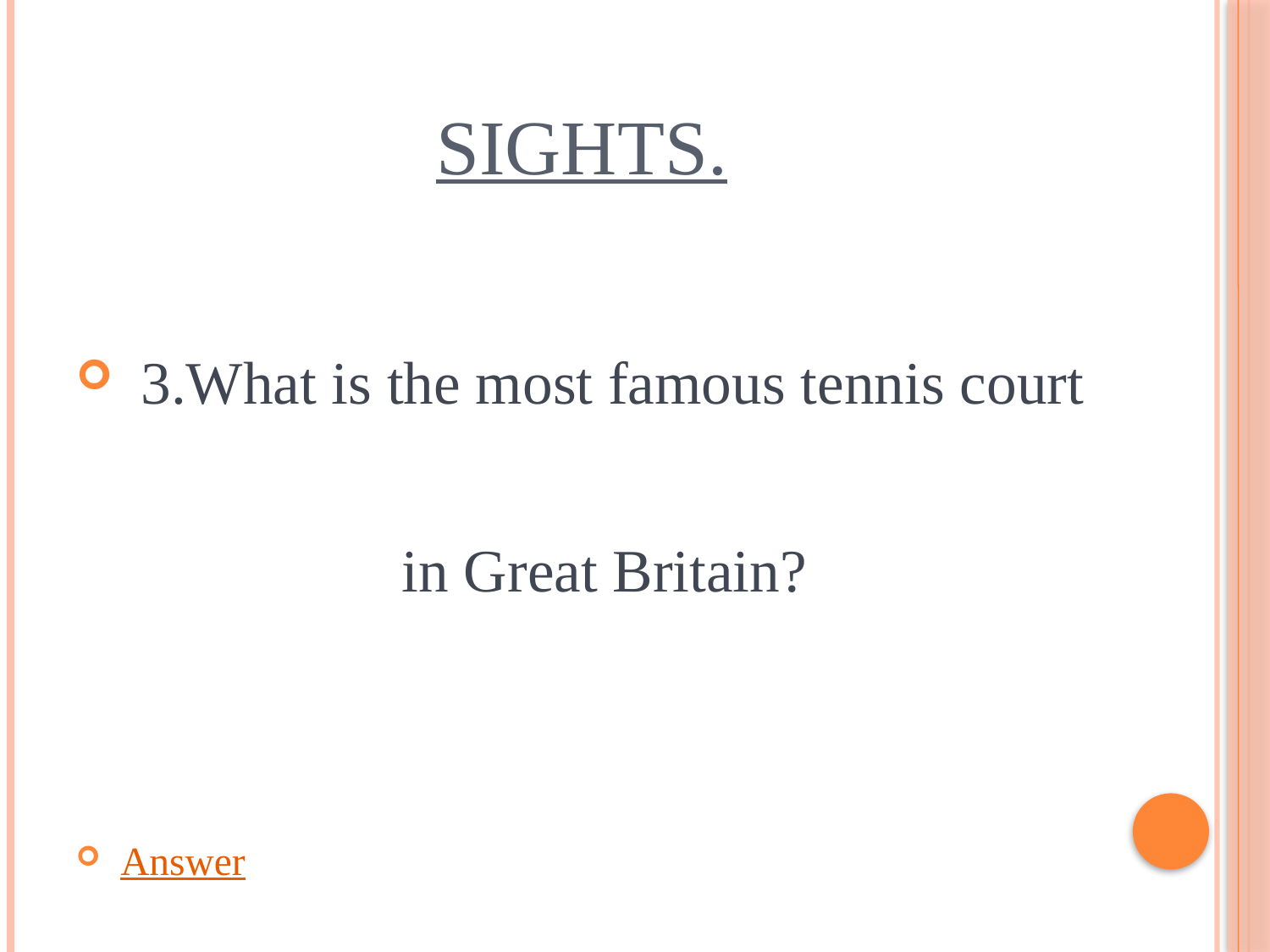

# Sights.
 3.What is the most famous tennis court in Great Britain?

Answer